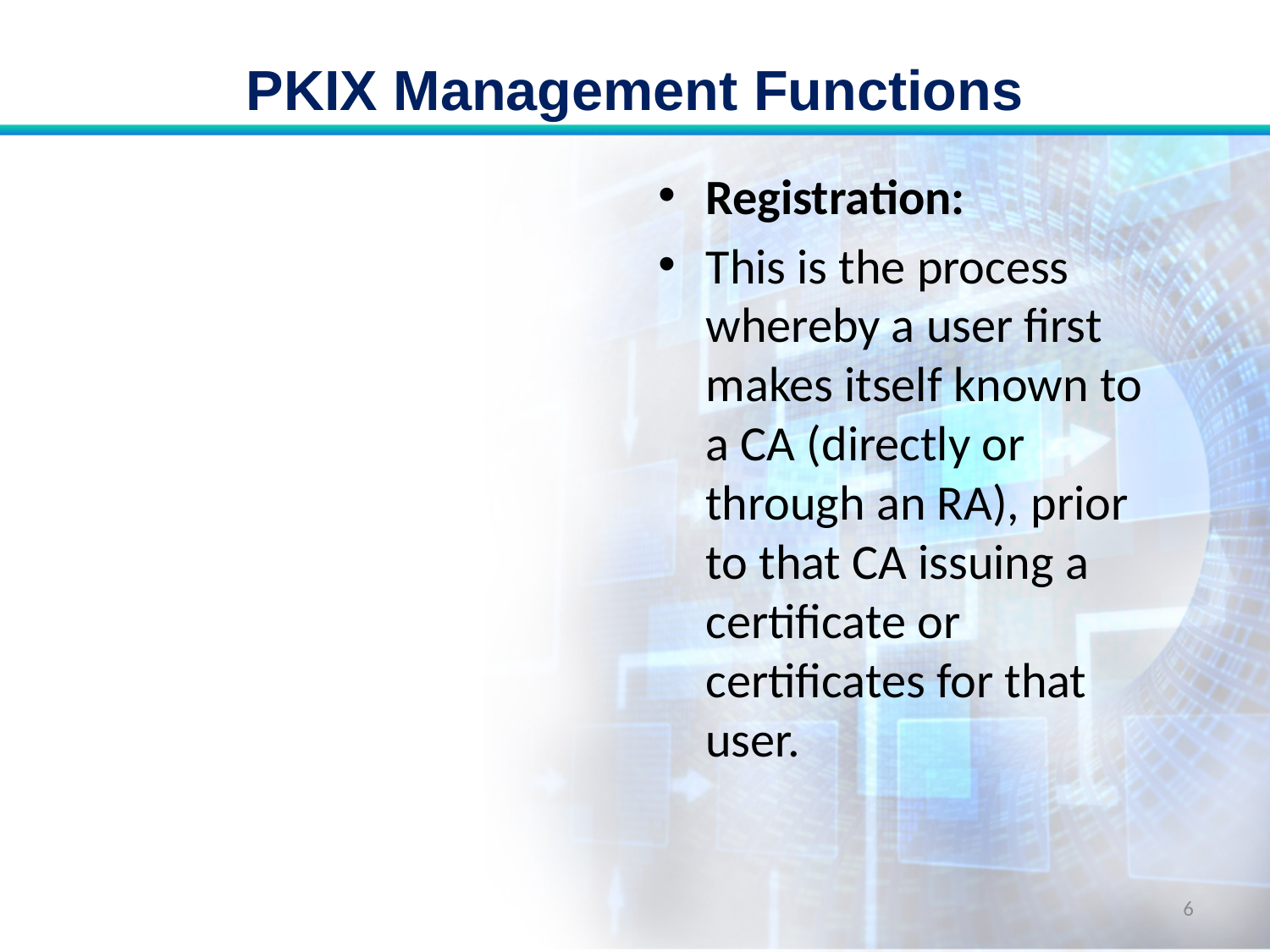

# PKIX Management Functions
Registration:
This is the process whereby a user first makes itself known to a CA (directly or through an RA), prior to that CA issuing a certificate or certificates for that user.
6